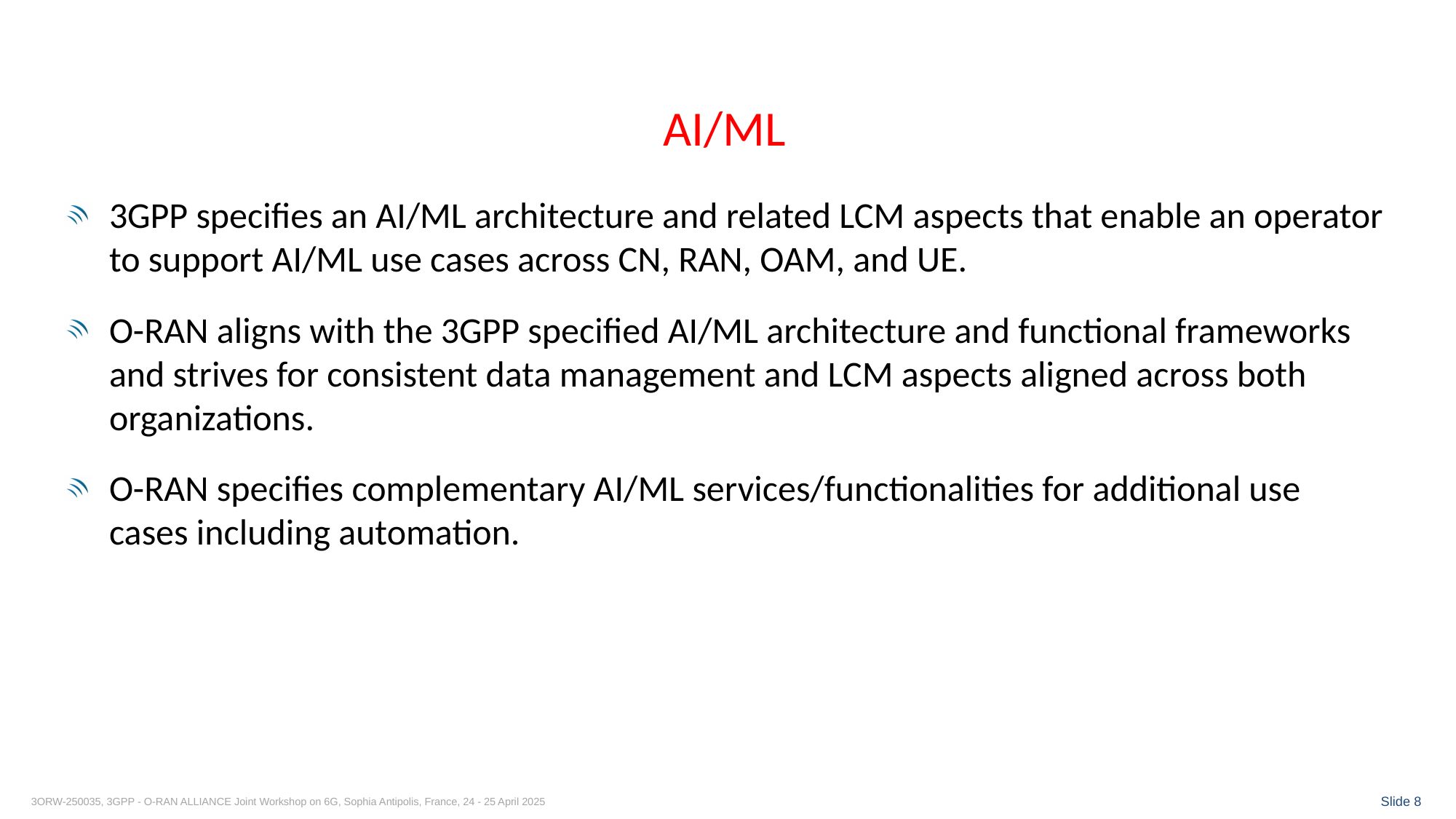

# AI/ML
3GPP specifies an AI/ML architecture and related LCM aspects that enable an operator to support AI/ML use cases across CN, RAN, OAM, and UE.
O-RAN aligns with the 3GPP specified AI/ML architecture and functional frameworks and strives for consistent data management and LCM aspects aligned across both organizations.
O-RAN specifies complementary AI/ML services/functionalities for additional use cases including automation.